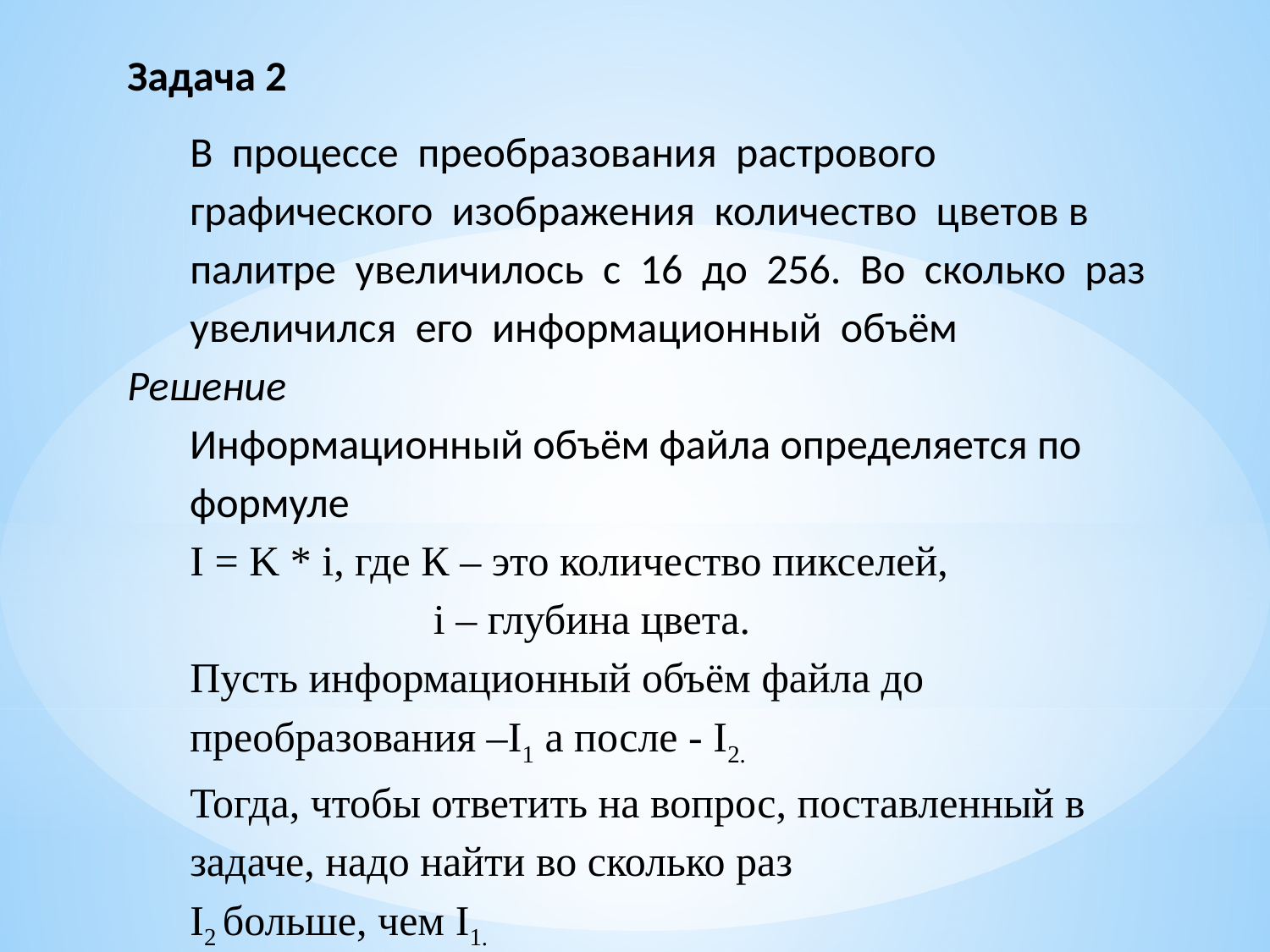

Задача 2
В  процессе  преобразования  растрового  графического  изображения  количество  цветов в палитре  увеличилось  с  16  до  256.  Во  сколько  раз  увеличился  его  информационный  объём
Решение
Информационный объём файла определяется по формуле
I = K * i, где К – это количество пикселей,
                       i – глубина цвета.
Пусть информационный объём файла до преобразования –I1 а после - I2.
Тогда, чтобы ответить на вопрос, поставленный в задаче, надо найти во сколько раз
I2 больше, чем I1.